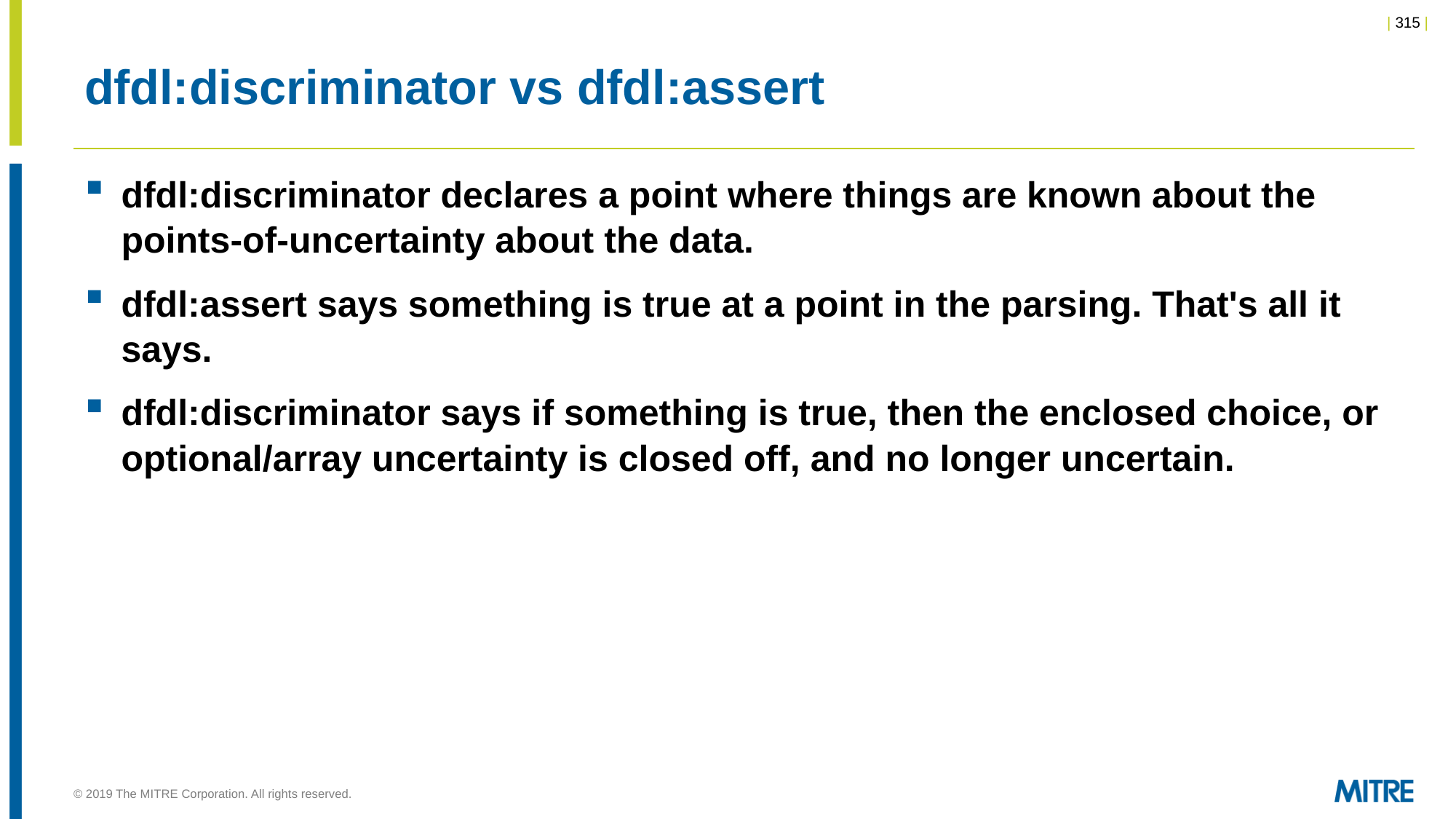

# dfdl:discriminator vs dfdl:assert
dfdl:discriminator declares a point where things are known about the points-of-uncertainty about the data.
dfdl:assert says something is true at a point in the parsing. That's all it says.
dfdl:discriminator says if something is true, then the enclosed choice, or optional/array uncertainty is closed off, and no longer uncertain.
© 2019 The MITRE Corporation. All rights reserved.